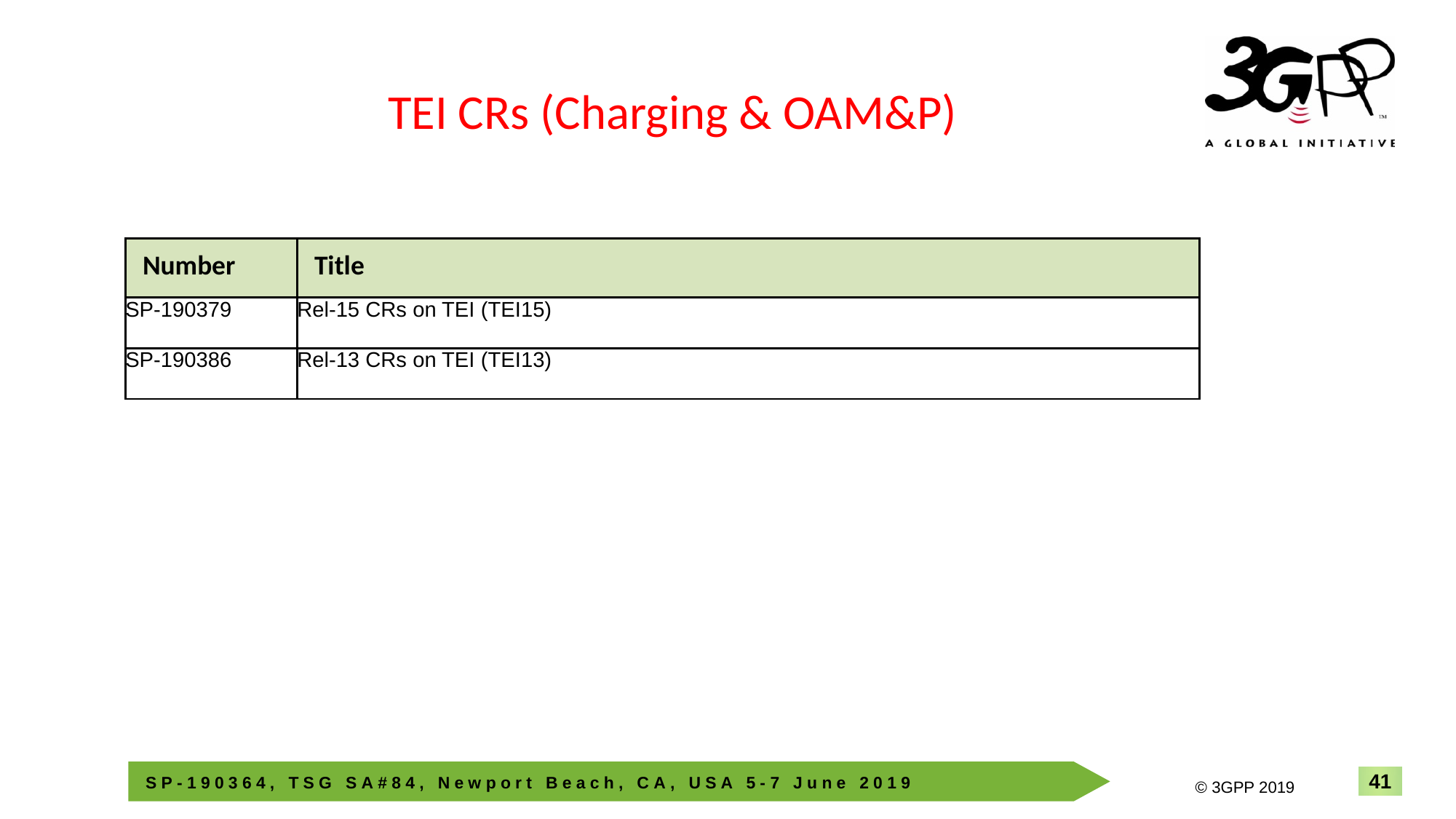

TEI CRs (Charging & OAM&P)

| Number | Title |
| --- | --- |
| SP-190379 | Rel-15 CRs on TEI (TEI15) |
| SP-190386 | Rel-13 CRs on TEI (TEI13) |